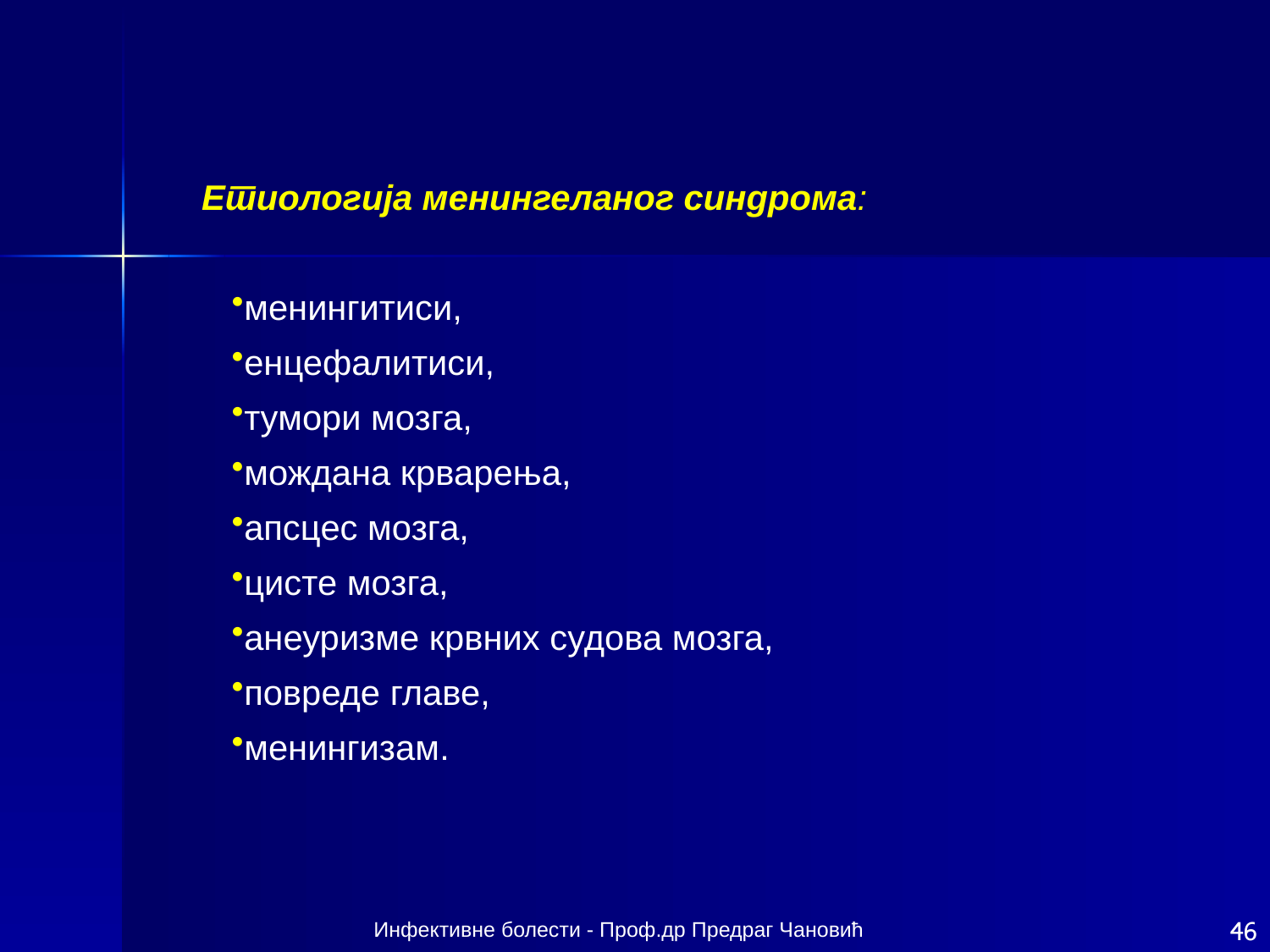

Етиологија менингеланог синдрома:

менингитиси,
енцефалитиси,
тумори мозга,
мождана крварења,
апсцес мозга,
цисте мозга,
анеуризме крвних судова мозга,
повреде главе,
менингизам.
Инфективне болести - Проф.др Предраг Чановић
46